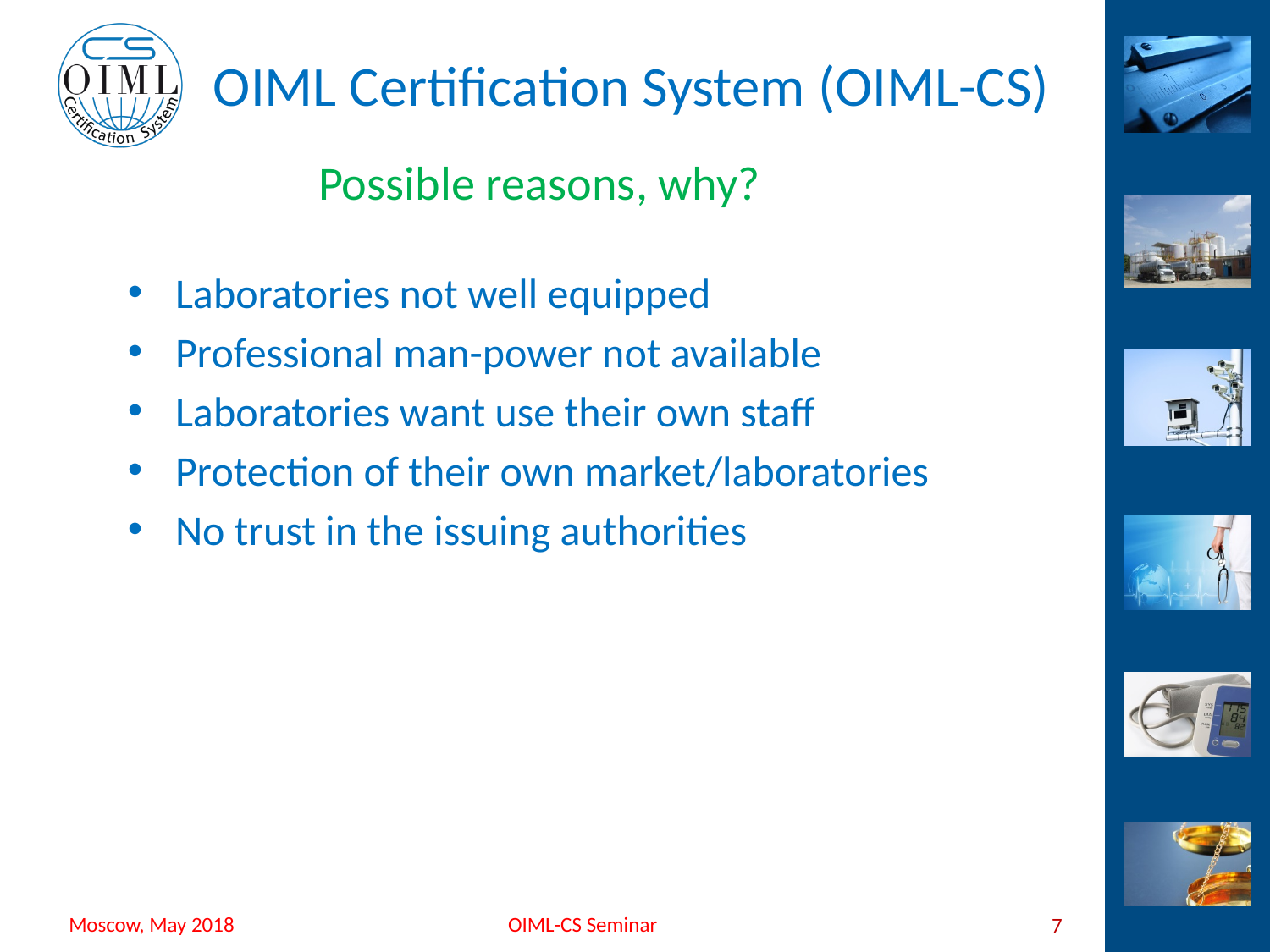

Laboratories not well equipped
Professional man-power not available
Laboratories want use their own staff
Protection of their own market/laboratories
No trust in the issuing authorities
# Possible reasons, why?
7